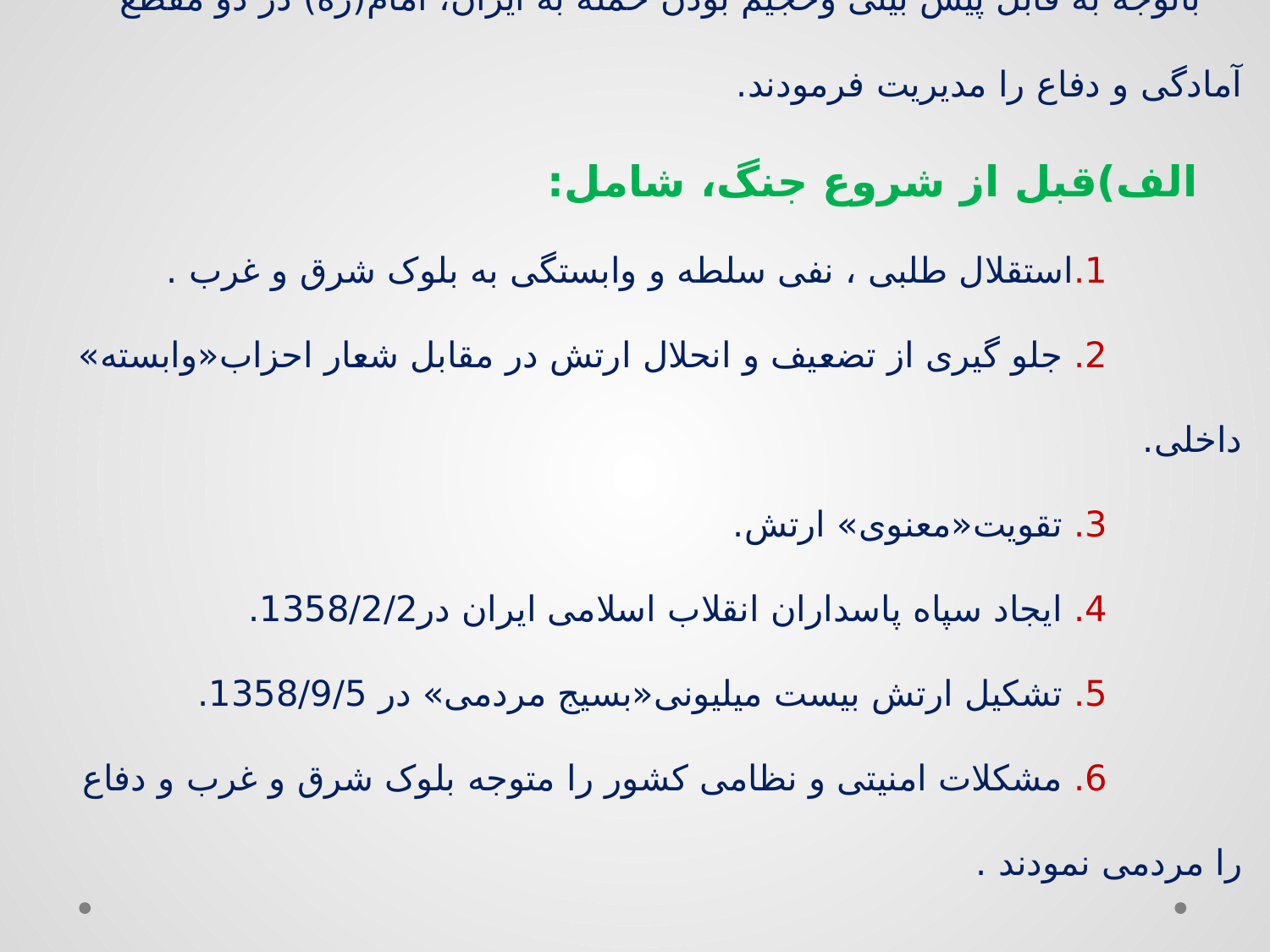

# امام خمینی(ره)و دفاع باتوجه به قابل پیش بینی وحجیم بودن حمله به ایران، امام(ره) در دو مقطع  آمادگی و دفاع را مدیریت فرمودند. الف)قبل از شروع جنگ، شامل: 1.استقلال طلبی ، نفی سلطه و وابستگی به بلوک شرق و غرب . 2. جلو گیری از تضعیف و انحلال ارتش در مقابل شعار احزاب«وابسته» داخلی. 3. تقویت«معنوی» ارتش. 4. ایجاد سپاه پاسداران انقلاب اسلامی ایران در1358/2/2. 5. تشکیل ارتش بیست میلیونی«بسیج مردمی» در 1358/9/5. 6. مشکلات امنیتی و نظامی کشور را متوجه بلوک شرق و غرب و دفاع را مردمی نمودند .